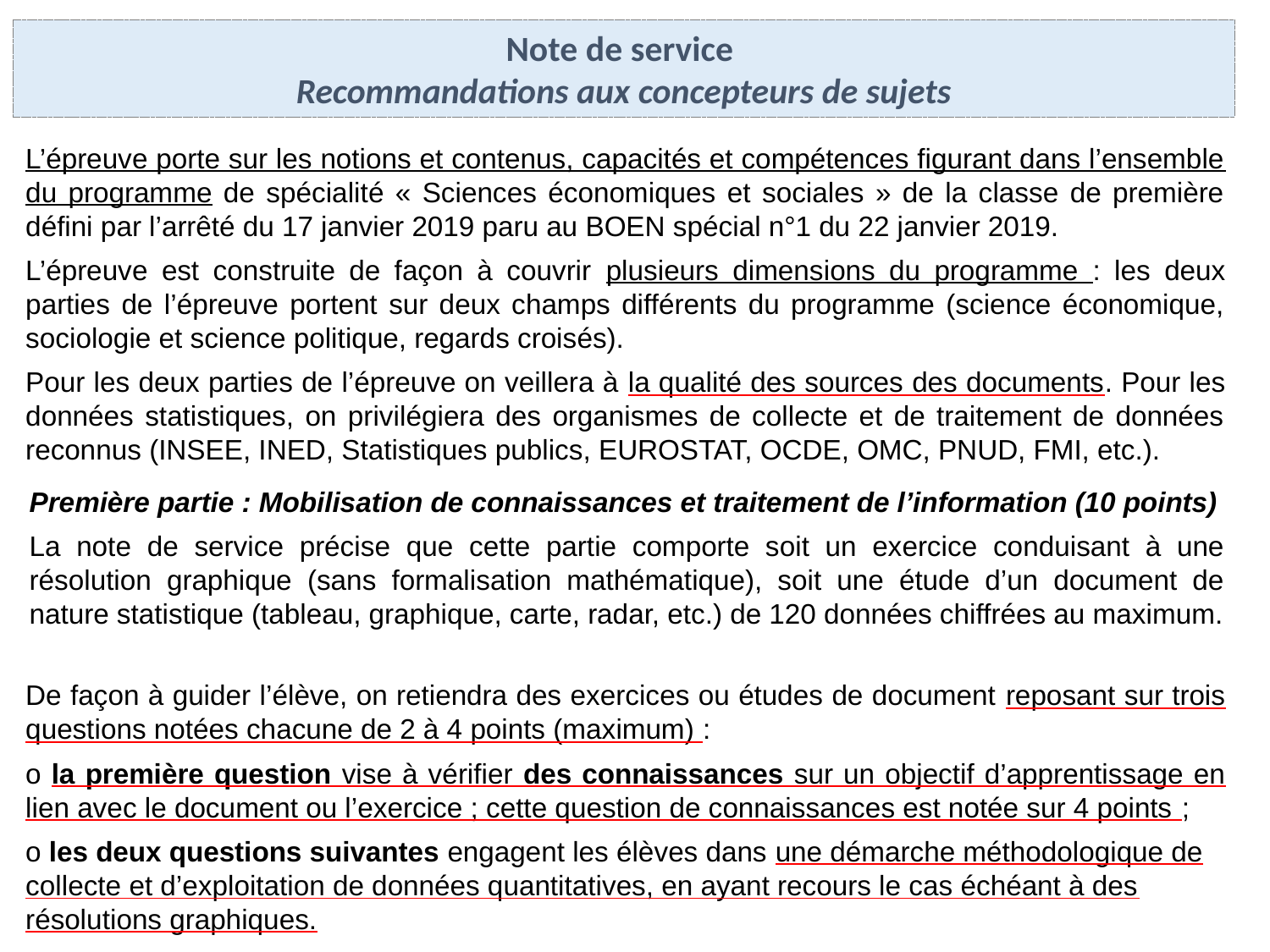

Note de service
Recommandations aux concepteurs de sujets
L’épreuve porte sur les notions et contenus, capacités et compétences figurant dans l’ensemble du programme de spécialité « Sciences économiques et sociales » de la classe de première défini par l’arrêté du 17 janvier 2019 paru au BOEN spécial n°1 du 22 janvier 2019.
L’épreuve est construite de façon à couvrir plusieurs dimensions du programme : les deux parties de l’épreuve portent sur deux champs différents du programme (science économique, sociologie et science politique, regards croisés).
Pour les deux parties de l’épreuve on veillera à la qualité des sources des documents. Pour les données statistiques, on privilégiera des organismes de collecte et de traitement de données reconnus (INSEE, INED, Statistiques publics, EUROSTAT, OCDE, OMC, PNUD, FMI, etc.).
Première partie : Mobilisation de connaissances et traitement de l’information (10 points)
La note de service précise que cette partie comporte soit un exercice conduisant à une résolution graphique (sans formalisation mathématique), soit une étude d’un document de nature statistique (tableau, graphique, carte, radar, etc.) de 120 données chiffrées au maximum.
De façon à guider l’élève, on retiendra des exercices ou études de document reposant sur trois questions notées chacune de 2 à 4 points (maximum) :
o la première question vise à vérifier des connaissances sur un objectif d’apprentissage en lien avec le document ou l’exercice ; cette question de connaissances est notée sur 4 points ;
o les deux questions suivantes engagent les élèves dans une démarche méthodologique de
collecte et d’exploitation de données quantitatives, en ayant recours le cas échéant à des
résolutions graphiques.